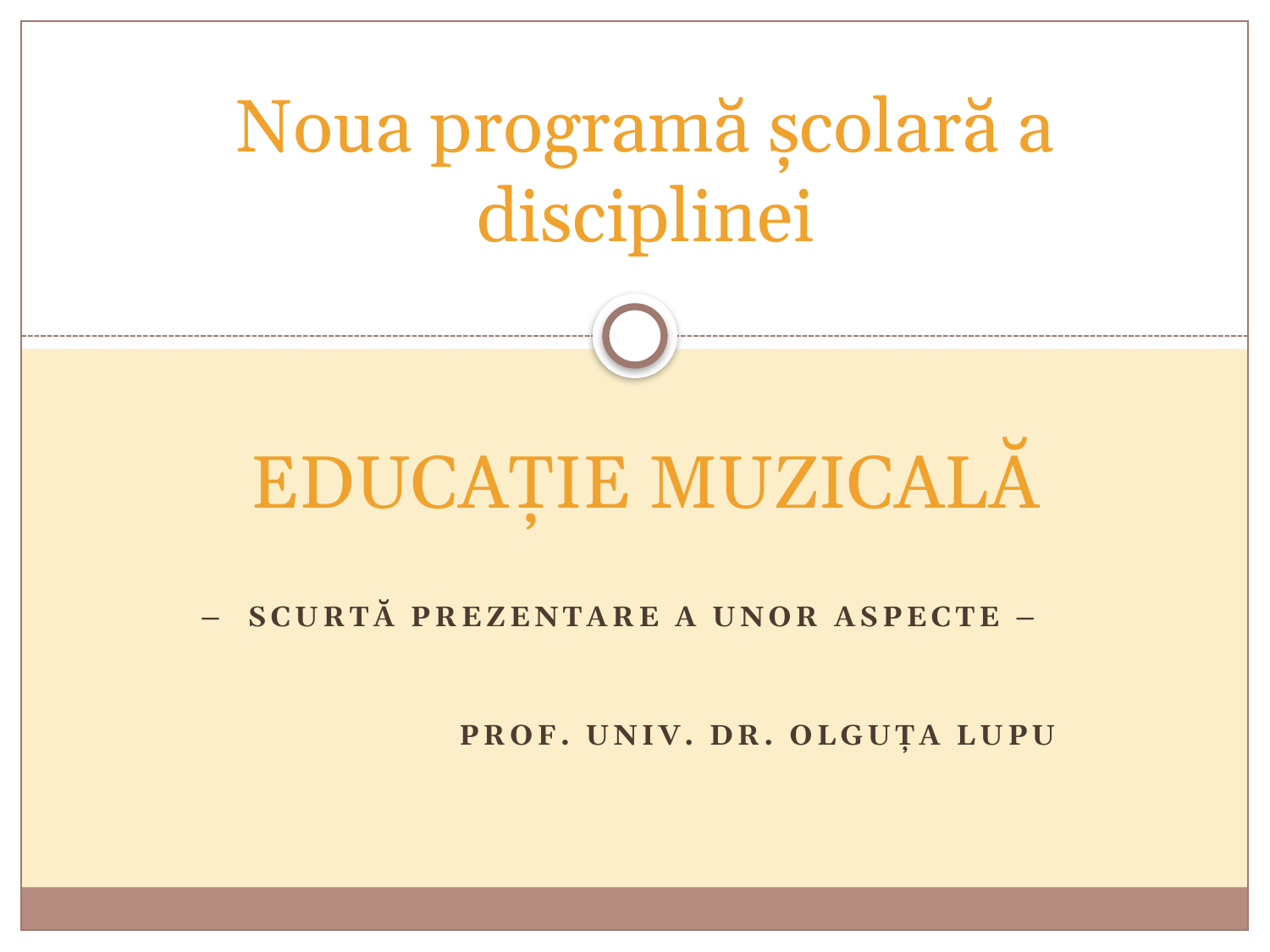

# Noua programă școlară a disciplinei EDUCAȚIE MUZICALĂ
–  scurtă prezentare a unor aspecte –

prof. univ. dr. Olguța Lupu